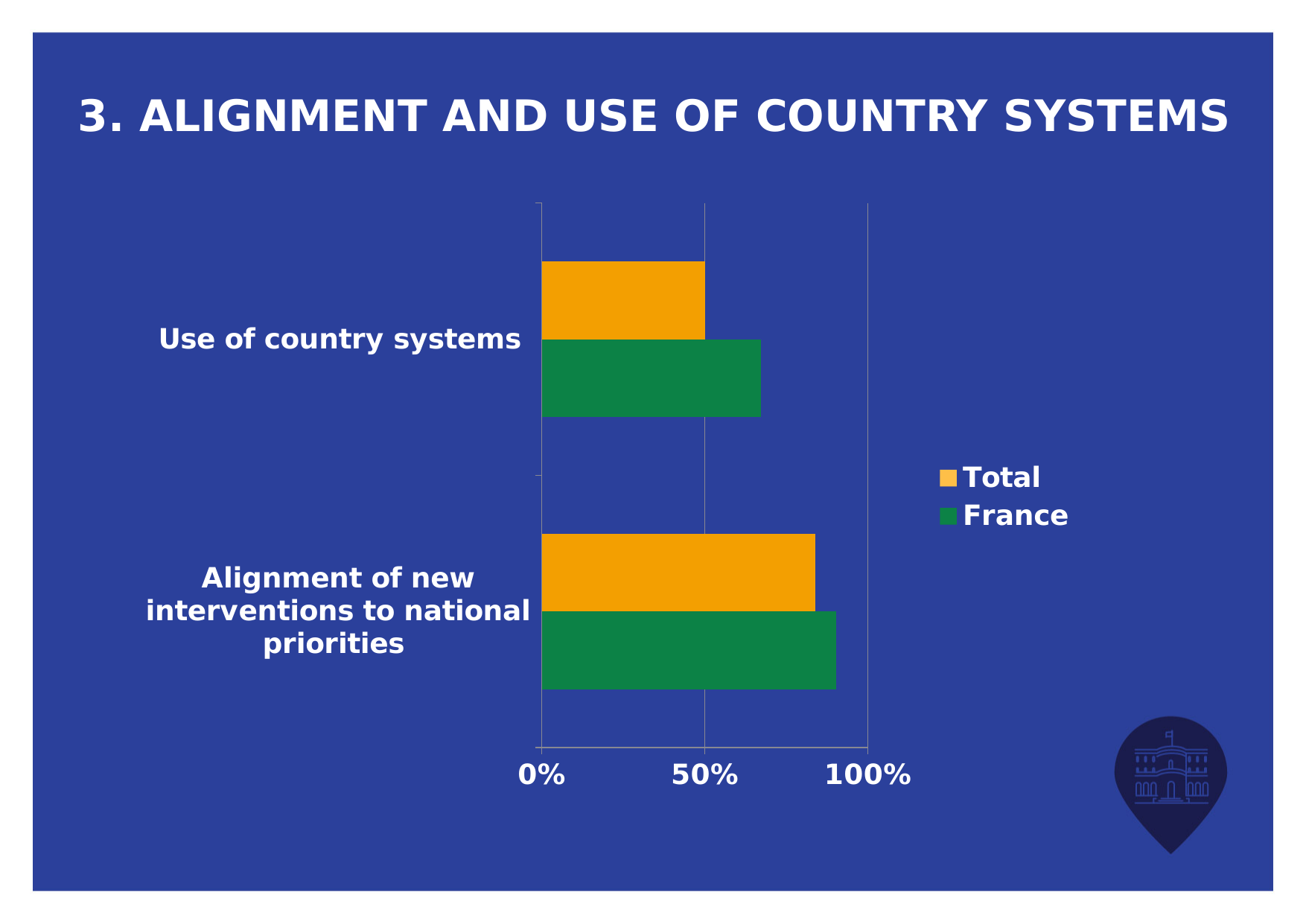

# 3. ALIGNMENT and use of country systems

### Chart

| Category | France  | Total |
|---|---|---|
| Alignment of new interventions to national priorities  | 0.903 | 0.84 |
| Use of country systems  | 0.673 | 0.501 |